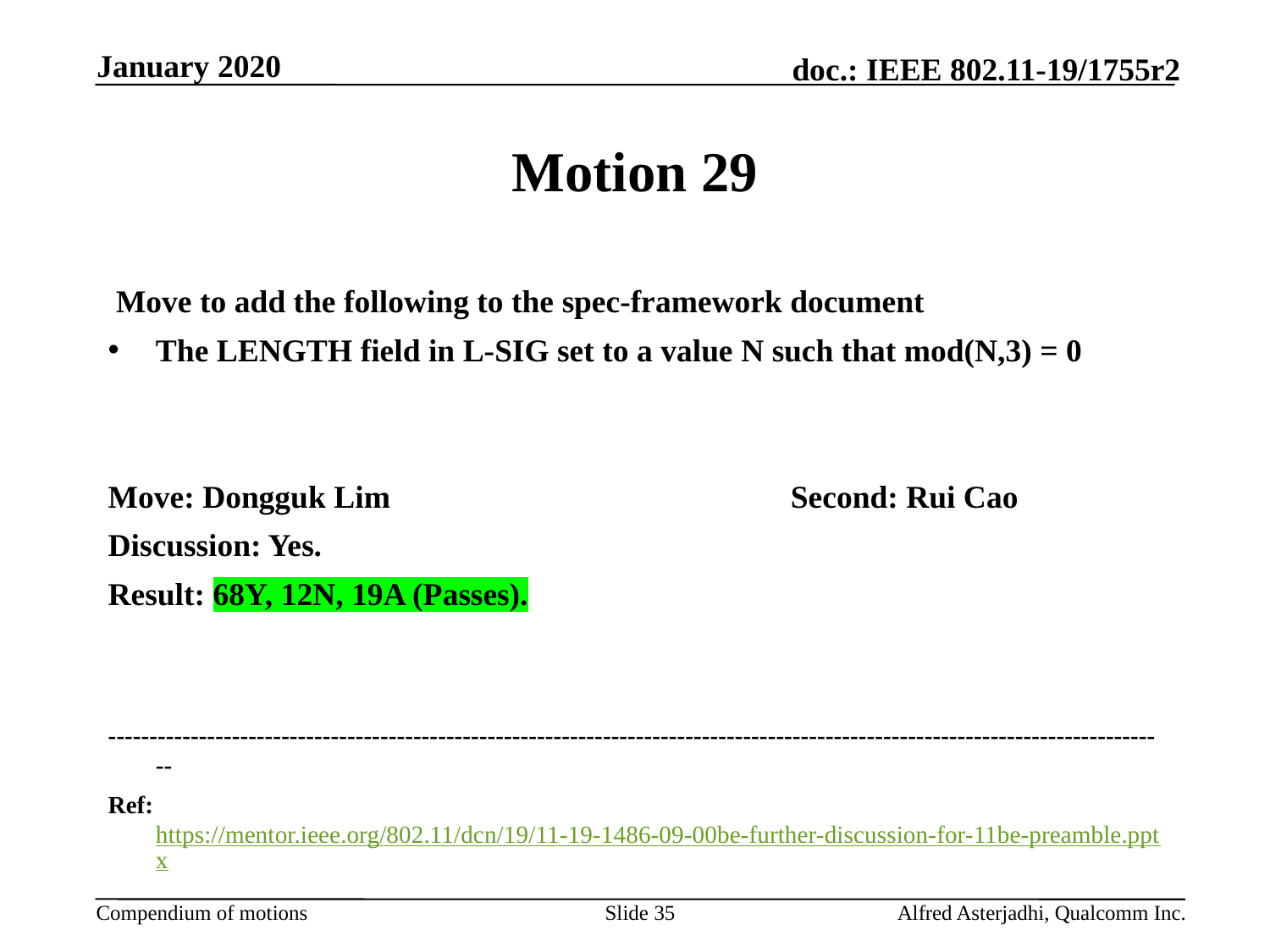

January 2020
# Motion 29
 Move to add the following to the spec-framework document
The LENGTH field in L-SIG set to a value N such that mod(N,3) = 0

Move: Dongguk Lim				Second: Rui Cao
Discussion: Yes.
Result: 68Y, 12N, 19A (Passes).

---------------------------------------------------------------------------------------------------------------------------------
Ref: https://mentor.ieee.org/802.11/dcn/19/11-19-1486-09-00be-further-discussion-for-11be-preamble.pptx

Slide 35
Alfred Asterjadhi, Qualcomm Inc.